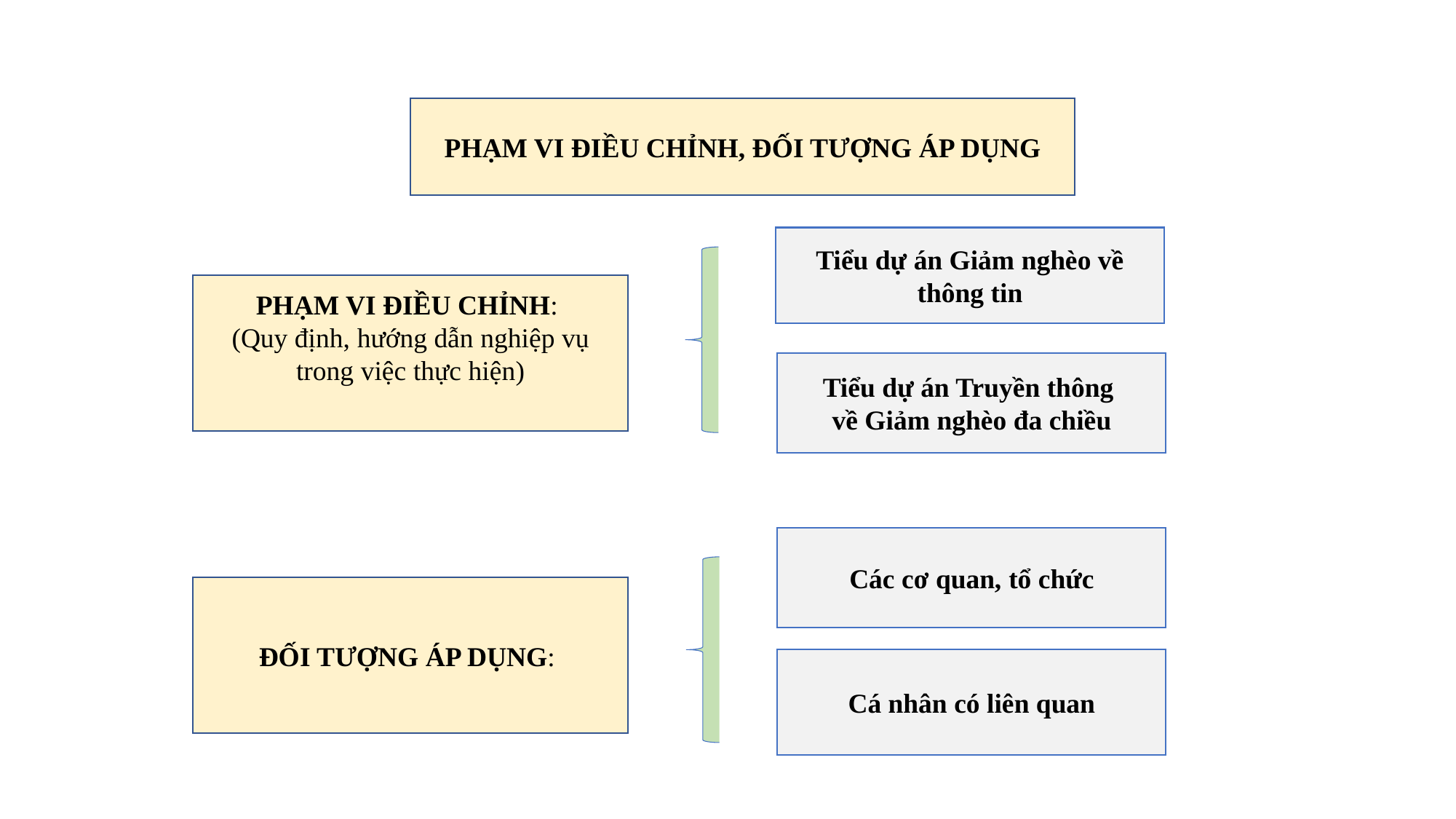

PHẠM VI ĐIỀU CHỈNH, ĐỐI TƯỢNG ÁP DỤNG
Tiểu dự án Giảm nghèo về thông tin

PHẠM VI ĐIỀU CHỈNH:
(Quy định, hướng dẫn nghiệp vụ trong việc thực hiện)

Tiểu dự án Truyền thông
về Giảm nghèo đa chiều
Các cơ quan, tổ chức

ĐỐI TƯỢNG ÁP DỤNG:
Cá nhân có liên quan